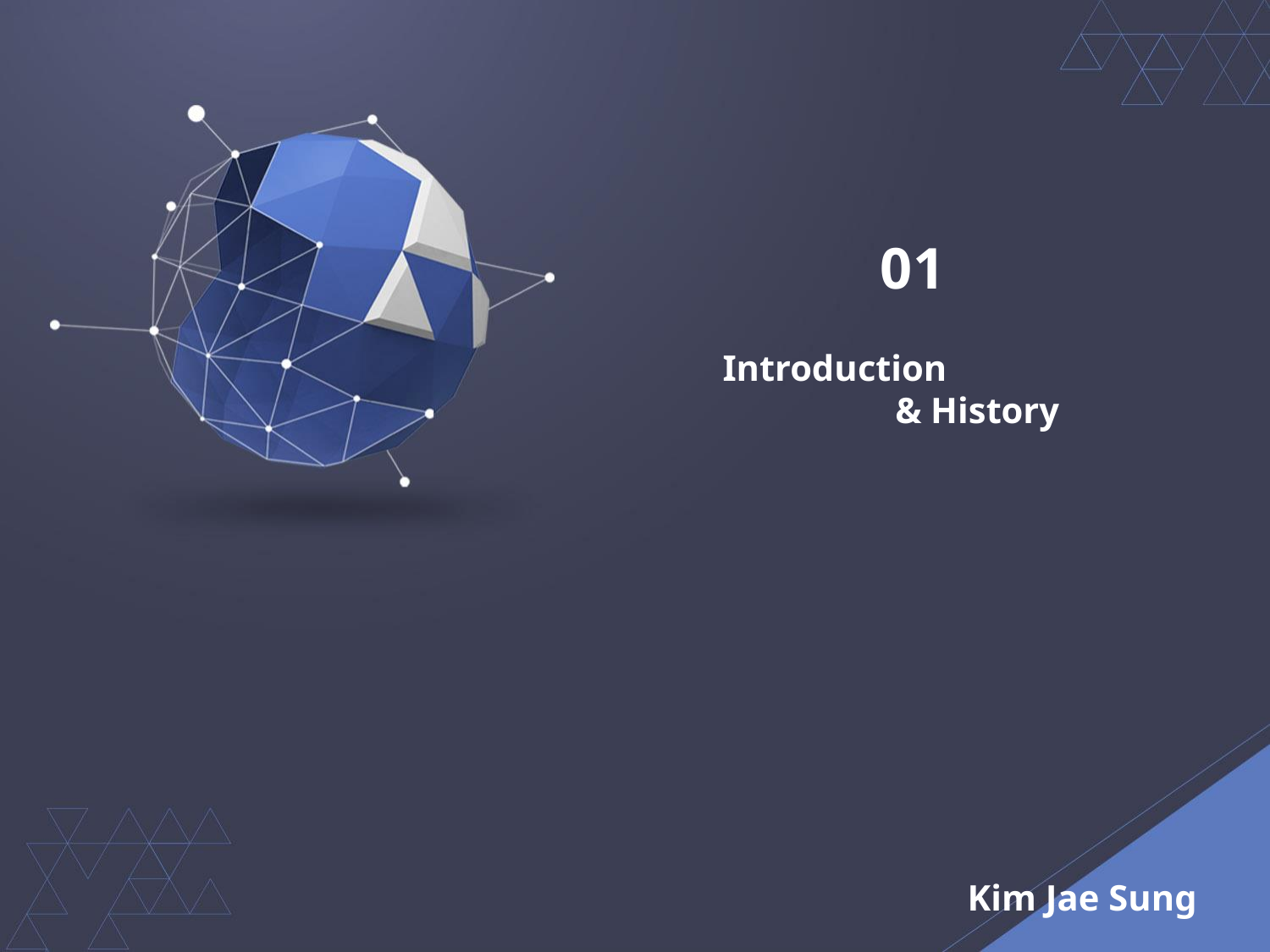

01

Introduction
	     & History
Kim Jae Sung